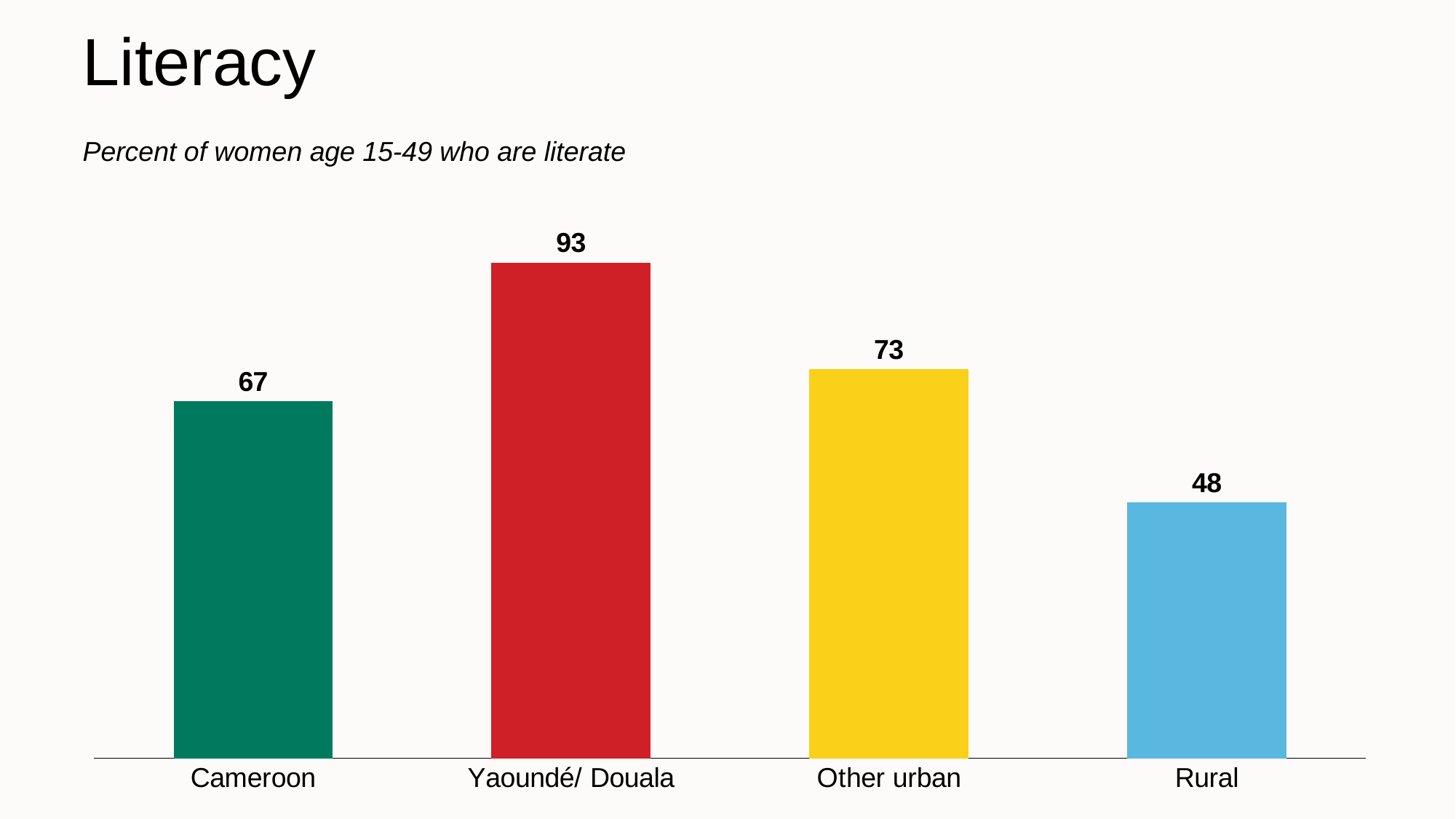

# Literacy
Percent of women age 15-49 who are literate

### Chart

| Category | Women |
|---|---|
| Cameroon | 67.0 |
| Yaoundé/ Douala | 93.0 |
| Other urban | 73.0 |
| Rural | 48.0 |